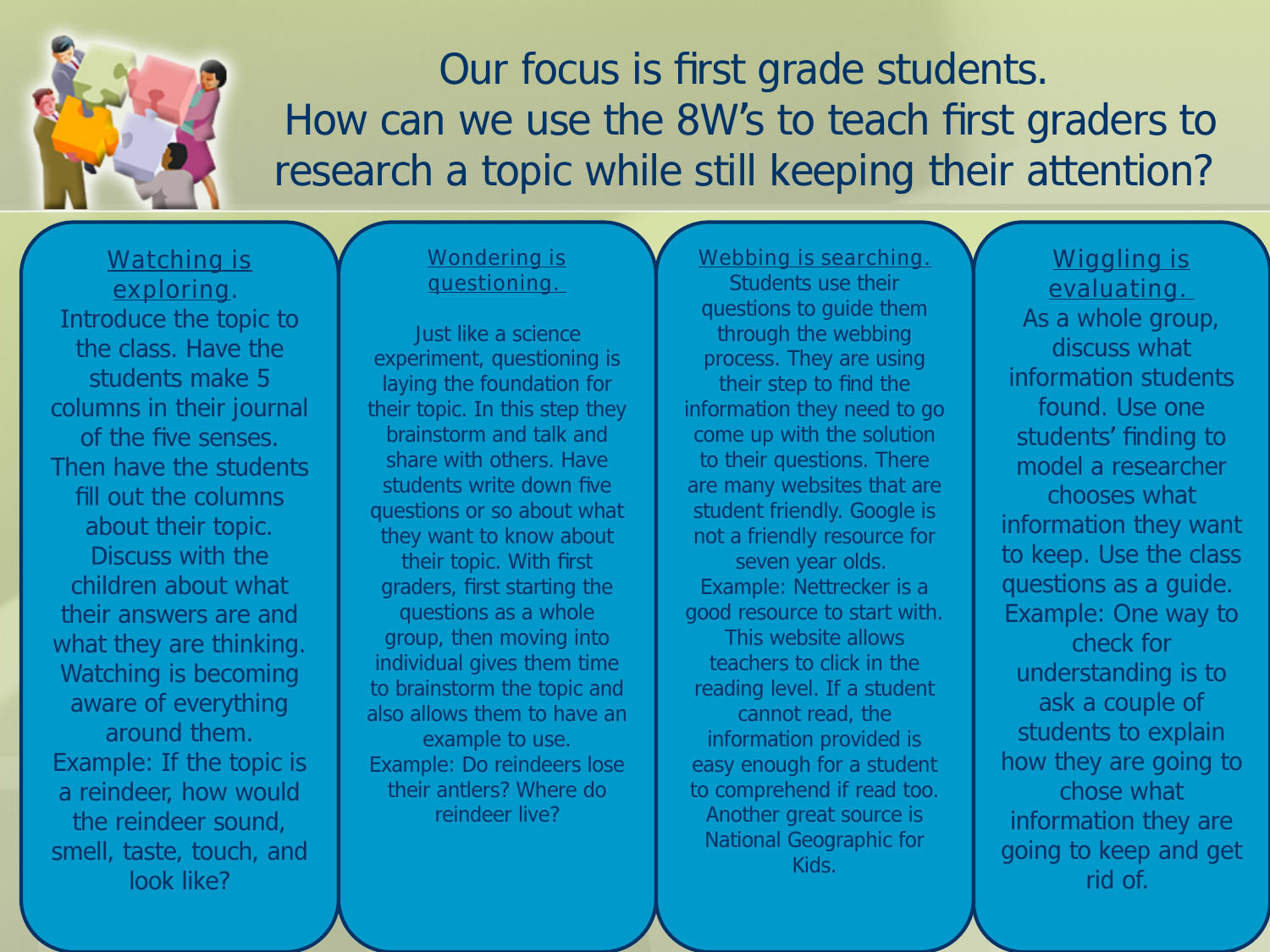

# Our focus is first grade students. How can we use the 8W’s to teach first graders to research a topic while still keeping their attention?

Watching is exploring.
Introduce the topic to the class. Have the students make 5 columns in their journal of the five senses. Then have the students fill out the columns about their topic. Discuss with the children about what their answers are and what they are thinking. Watching is becoming aware of everything around them.
Example: If the topic is a reindeer, how would the reindeer sound, smell, taste, touch, and look like?
Wondering is questioning.

Just like a science experiment, questioning is laying the foundation for their topic. In this step they brainstorm and talk and share with others. Have students write down five questions or so about what they want to know about their topic. With first graders, first starting the questions as a whole group, then moving into individual gives them time to brainstorm the topic and also allows them to have an example to use.
Example: Do reindeers lose their antlers? Where do reindeer live?
Webbing is searching. Students use their questions to guide them through the webbing process. They are using their step to find the information they need to go come up with the solution to their questions. There are many websites that are student friendly. Google is not a friendly resource for seven year olds.
Example: Nettrecker is a good resource to start with. This website allows teachers to click in the reading level. If a student cannot read, the information provided is easy enough for a student to comprehend if read too. Another great source is National Geographic for Kids.
Wiggling is evaluating.
As a whole group, discuss what information students found. Use one students’ finding to model a researcher chooses what information they want to keep. Use the class questions as a guide.
Example: One way to check for understanding is to ask a couple of students to explain how they are going to chose what information they are going to keep and get rid of.